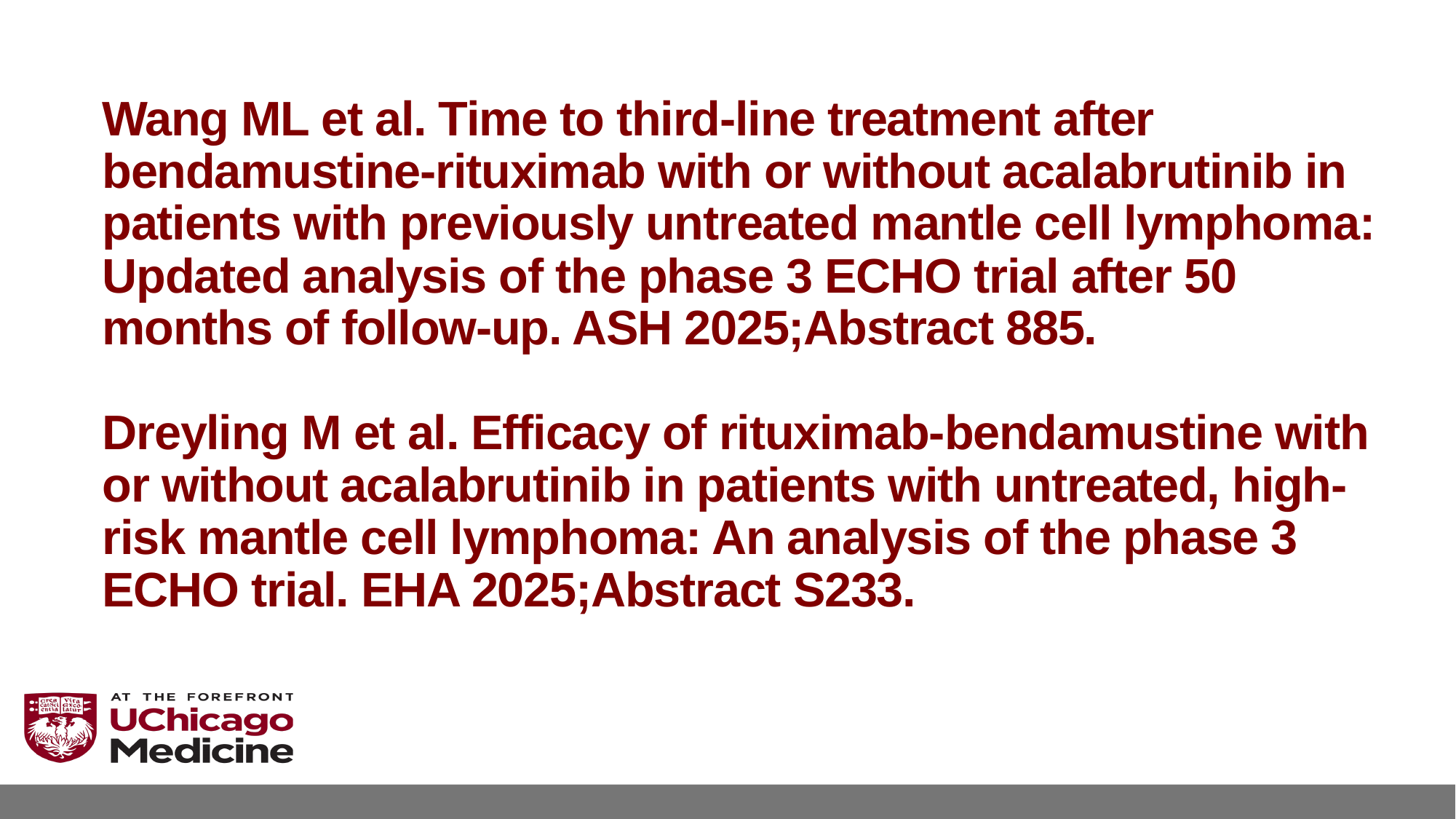

# Wang ML et al. Time to third-line treatment after bendamustine-rituximab with or without acalabrutinib in patients with previously untreated mantle cell lymphoma: Updated analysis of the phase 3 ECHO trial after 50 months of follow-up. ASH 2025;Abstract 885. Dreyling M et al. Efficacy of rituximab-bendamustine with or without acalabrutinib in patients with untreated, high-risk mantle cell lymphoma: An analysis of the phase 3 ECHO trial. EHA 2025;Abstract S233.